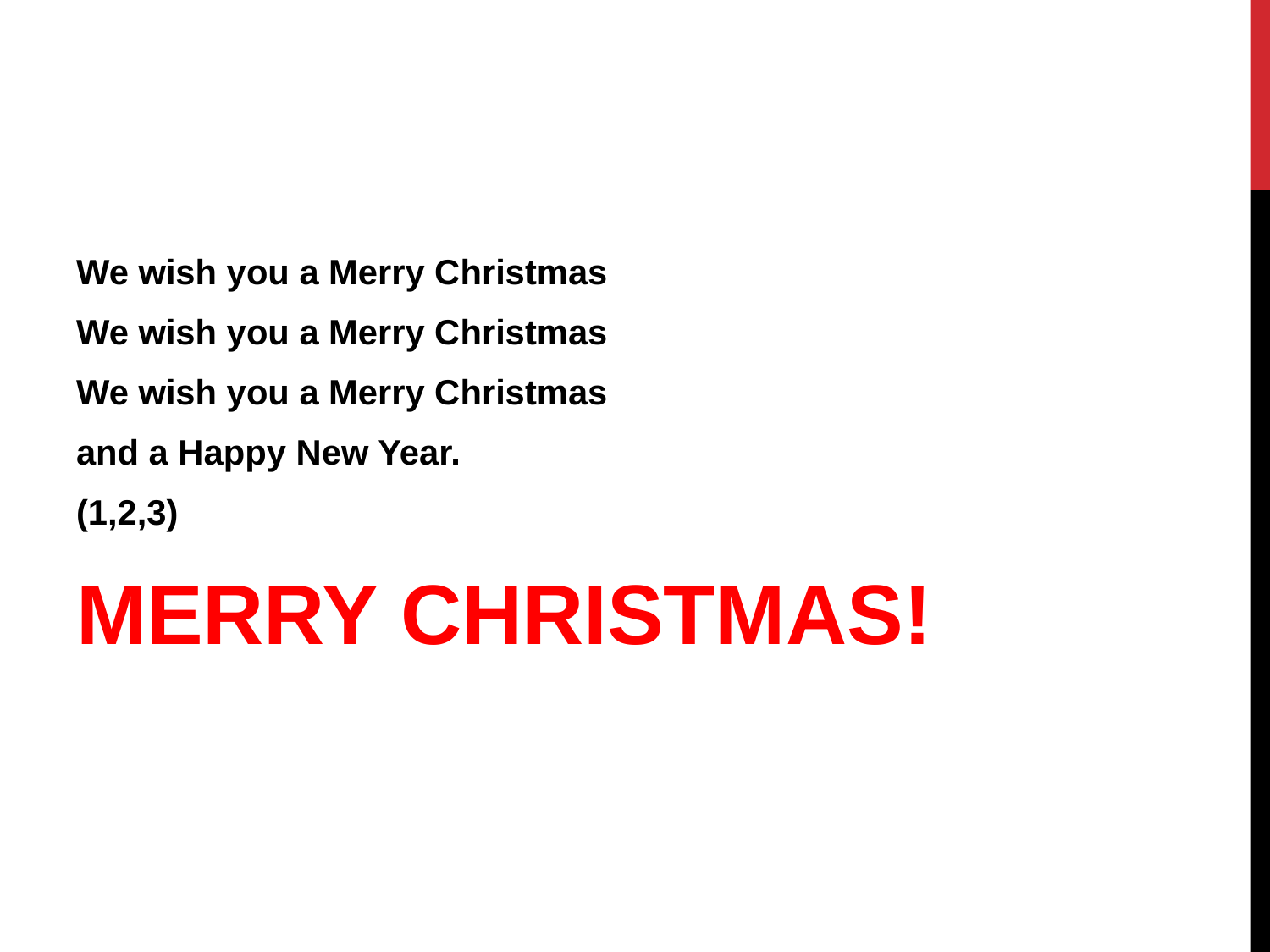

We wish you a Merry Christmas
We wish you a Merry Christmas
We wish you a Merry Christmas
and a Happy New Year.
(1,2,3)
MERRY CHRISTMAS!